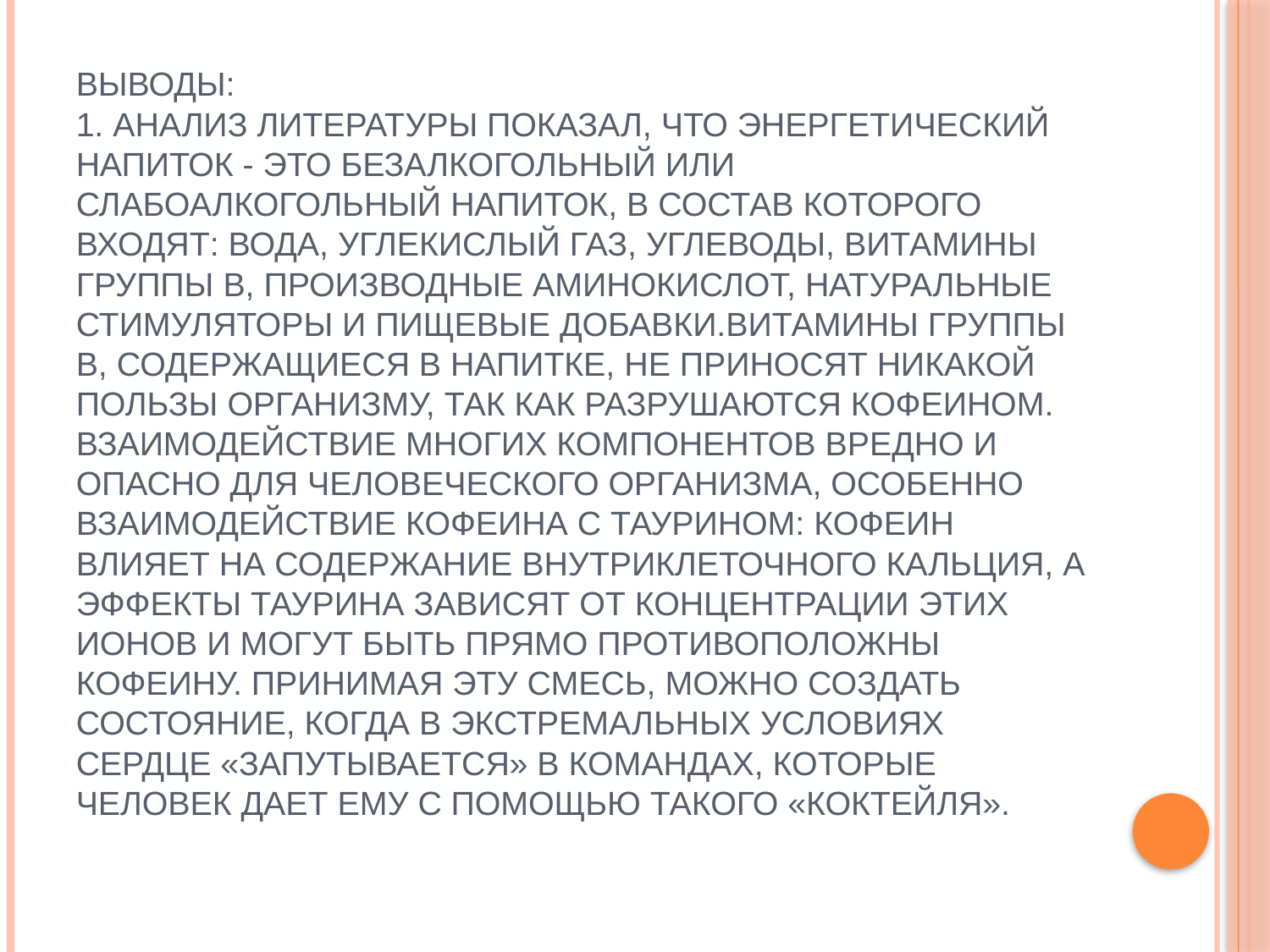

# Выводы: 1. Анализ литературы показал, что энергетический напиток - это безалкогольный или слабоалкогольный напиток, в состав которого входят: вода, углекислый газ, углеводы, витамины группы В, производные аминокислот, натуральные стимуляторы и пищевые добавки.Витамины группы В, содержащиеся в напитке, не приносят никакой пользы организму, так как разрушаются кофеином. Взаимодействие многих компонентов вредно и опасно для человеческого организма, особенно взаимодействие кофеина с таурином: кофеин влияет на содержание внутриклеточного кальция, а эффекты таурина зависят от концентрации этих ионов и могут быть прямо противоположны кофеину. Принимая эту смесь, можно создать состояние, когда в экстремальных условиях сердце «запутывается» в командах, которые человек дает ему с помощью такого «коктейля».